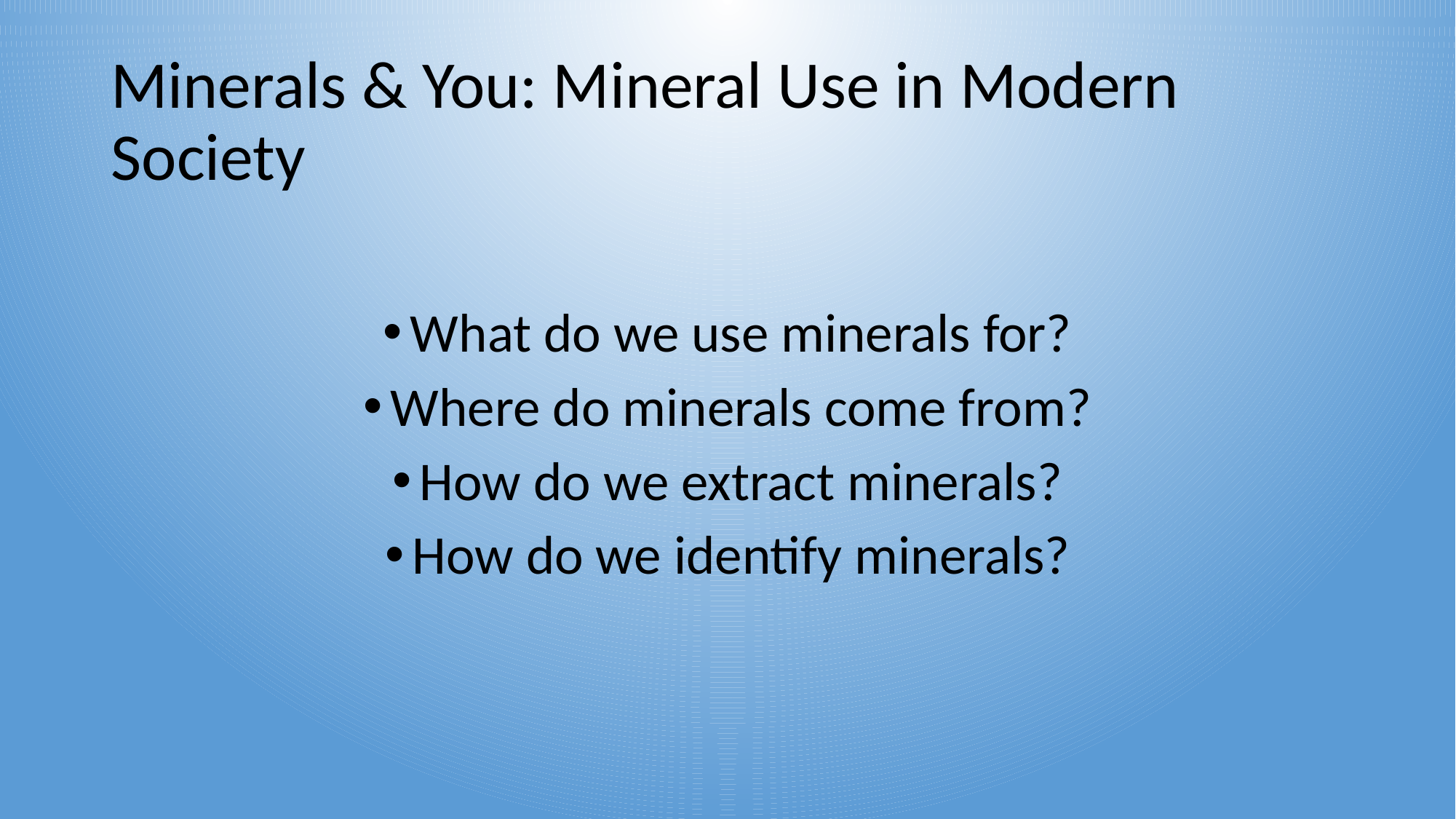

# Minerals & You: Mineral Use in Modern Society
What do we use minerals for?
Where do minerals come from?
How do we extract minerals?
How do we identify minerals?